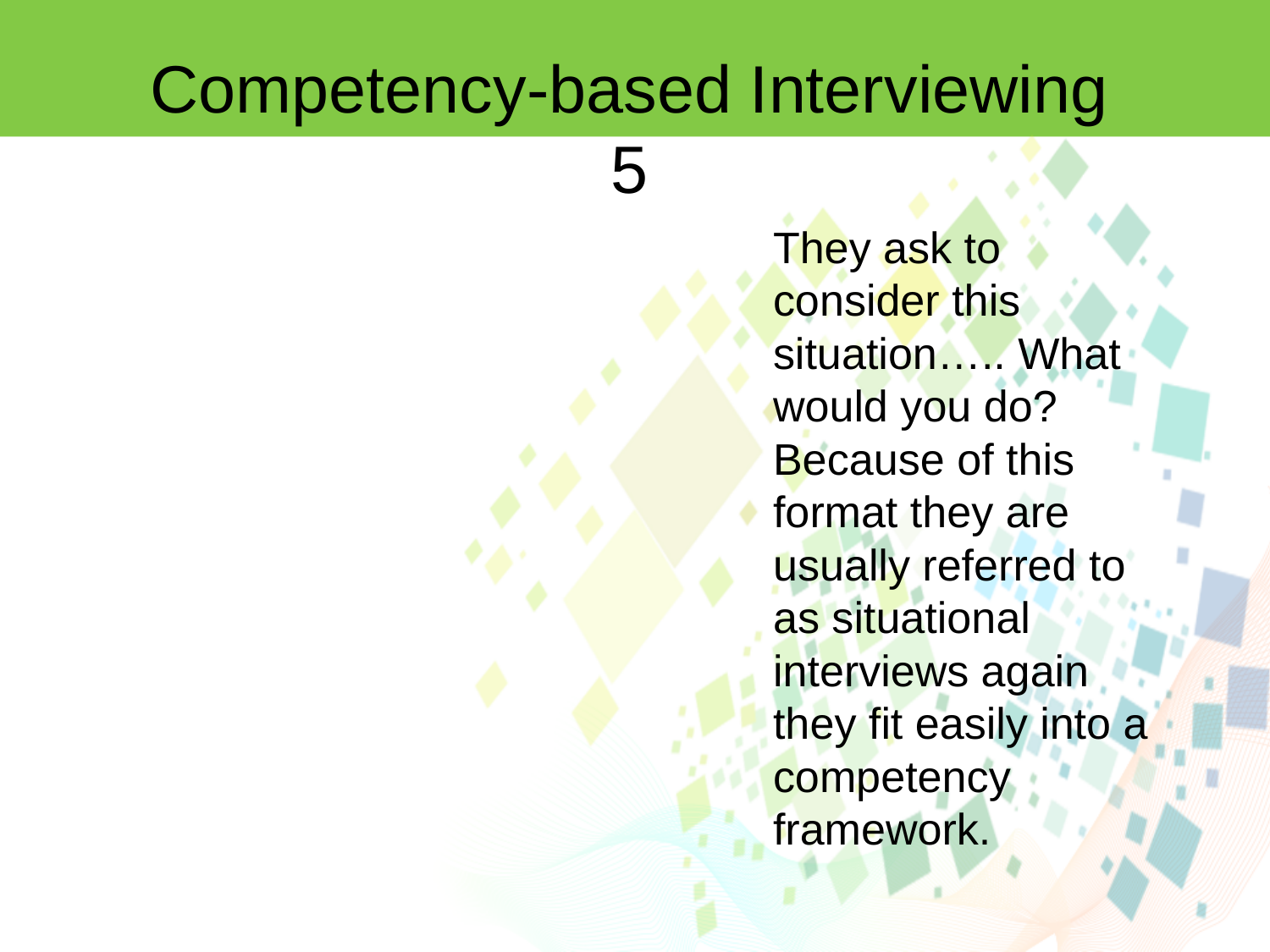

Competency-based Interviewing 5
They ask to consider this situation….. What would you do? Because of this format they are usually referred to as situational interviews again they fit easily into a competency framework.